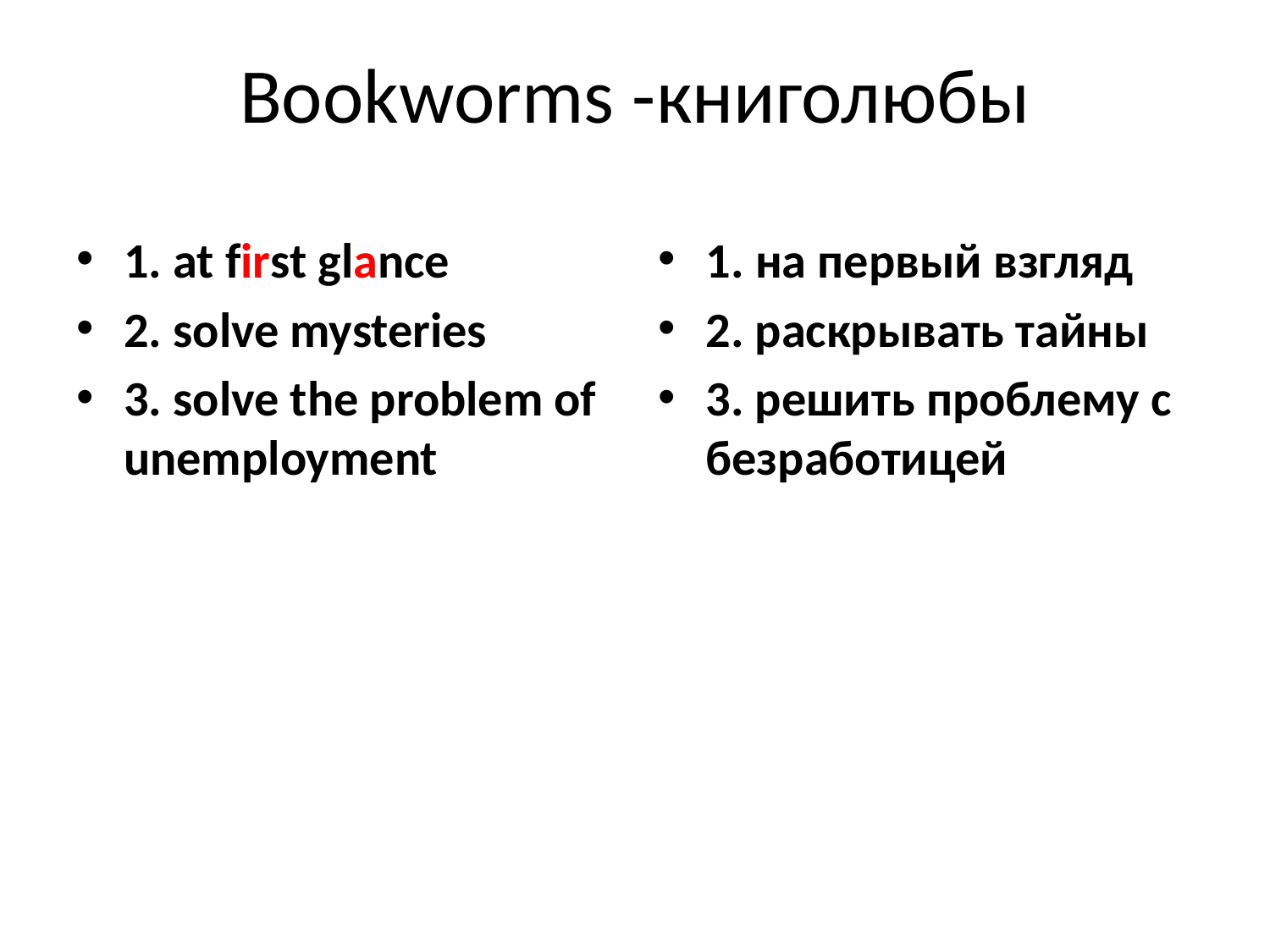

# Bookworms -книголюбы
1. at first glance
2. solve mysteries
3. solve the problem of unemployment

1. на первый взгляд
2. раскрывать тайны
3. решить проблему с безработицей